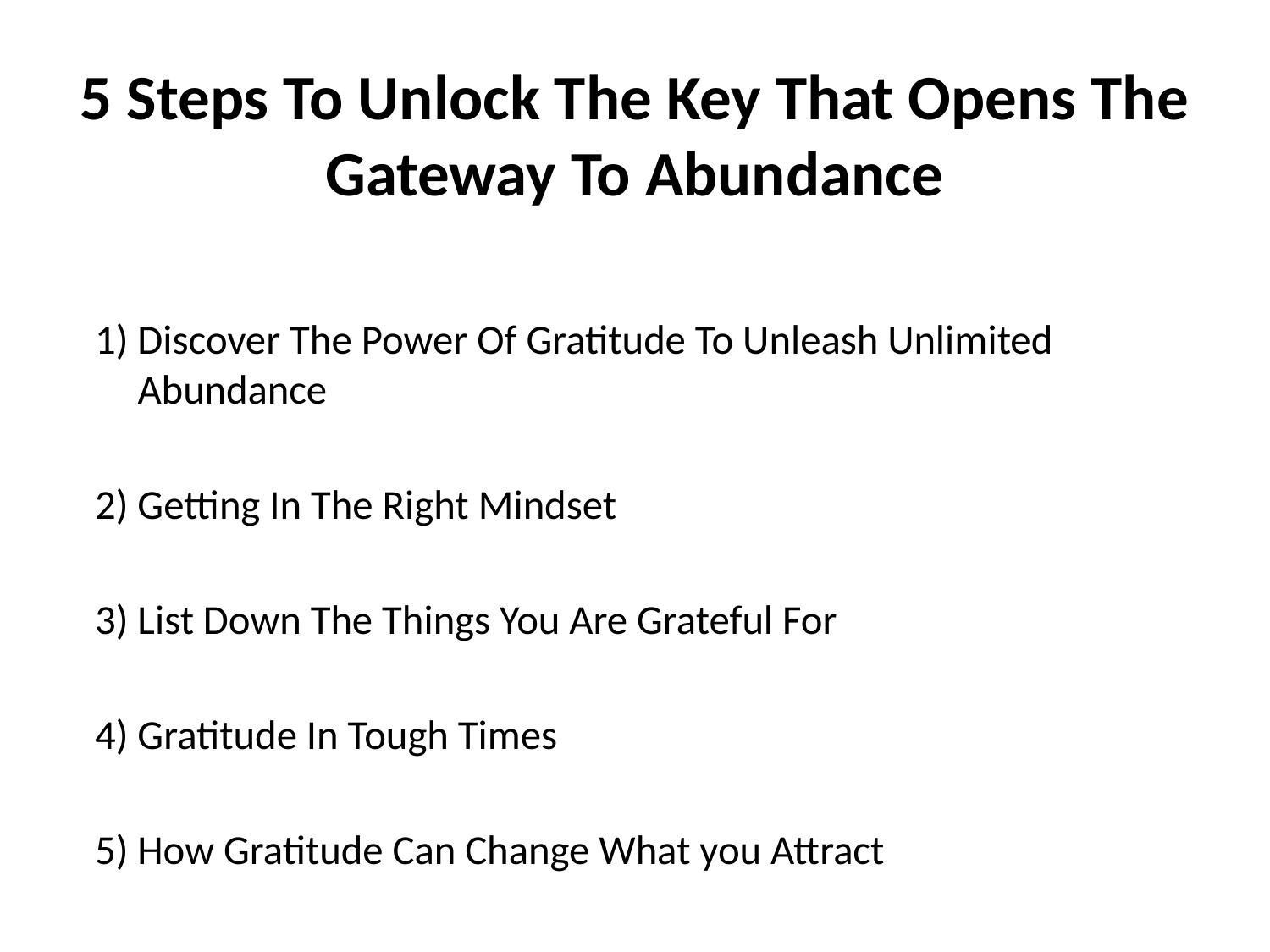

# 5 Steps To Unlock The Key That Opens The Gateway To Abundance
  1) Discover The Power Of Gratitude To Unleash Unlimited Abundance

  2) Getting In The Right Mindset

  3) List Down The Things You Are Grateful For

  4) Gratitude In Tough Times

  5) How Gratitude Can Change What you Attract